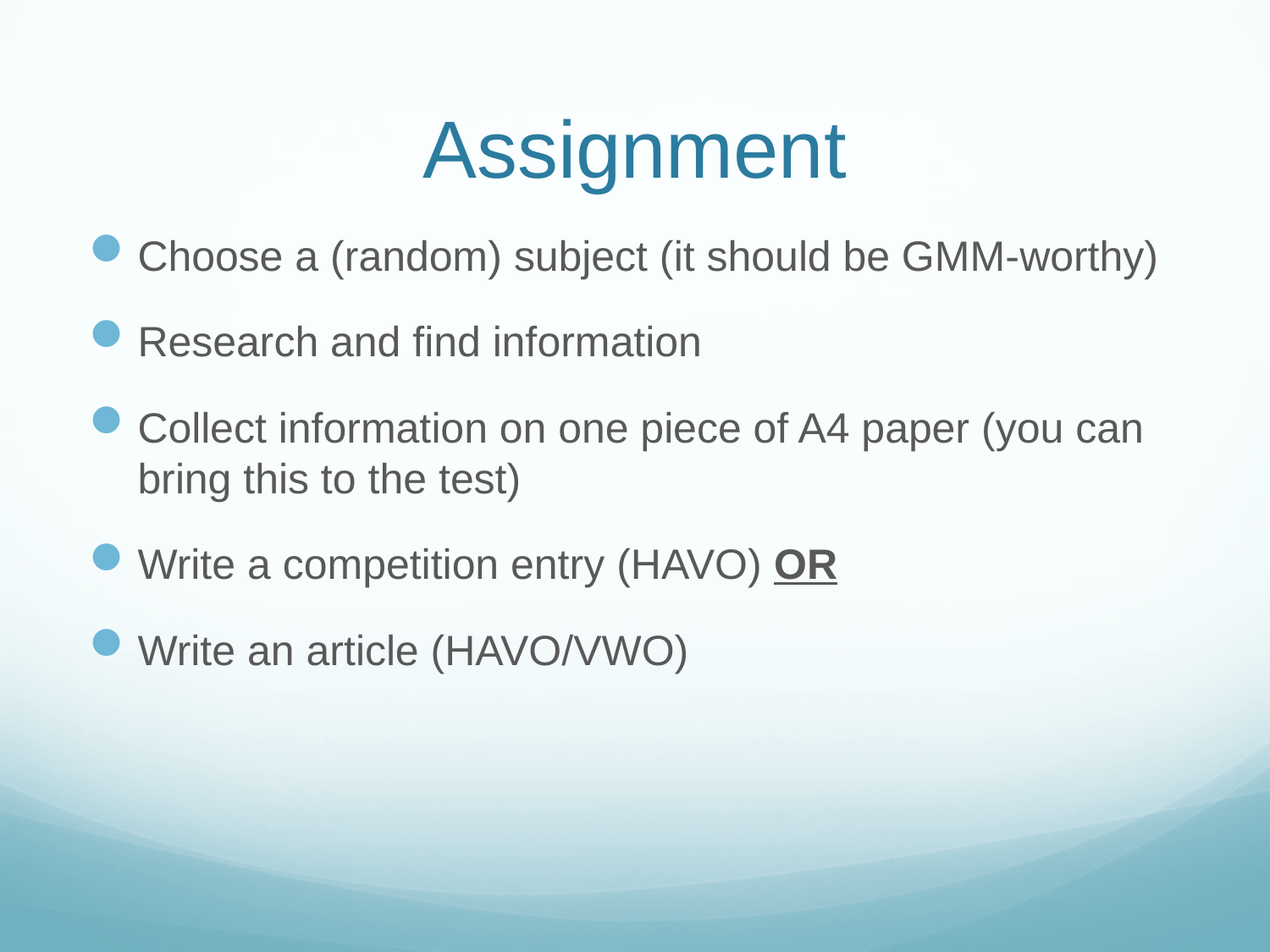

# Assignment
Choose a (random) subject (it should be GMM-worthy)
Research and find information
Collect information on one piece of A4 paper (you can bring this to the test)
Write a competition entry (HAVO) OR
Write an article (HAVO/VWO)